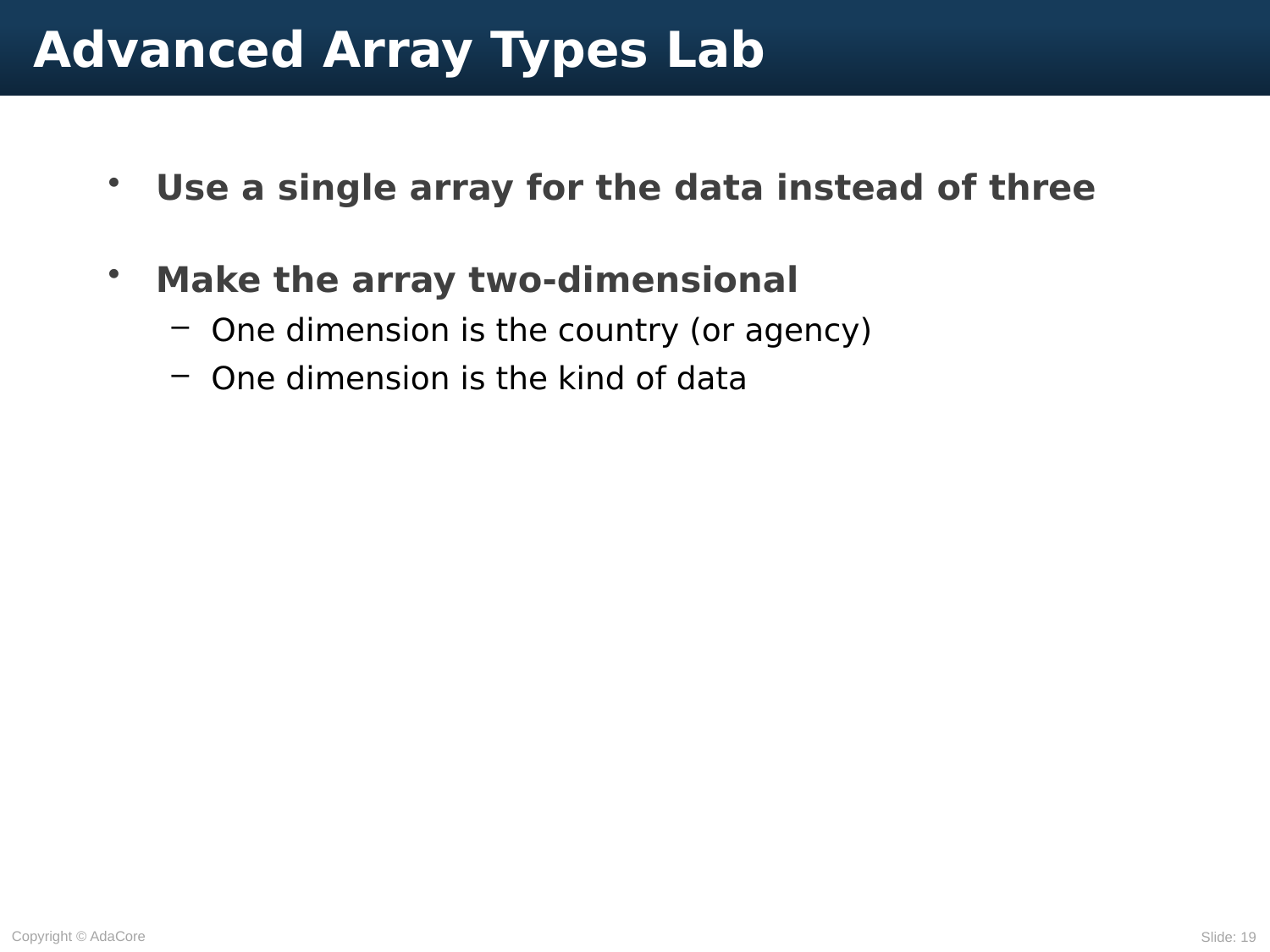

# Advanced Array Types Lab
Use a single array for the data instead of three
Make the array two-dimensional
One dimension is the country (or agency)
One dimension is the kind of data